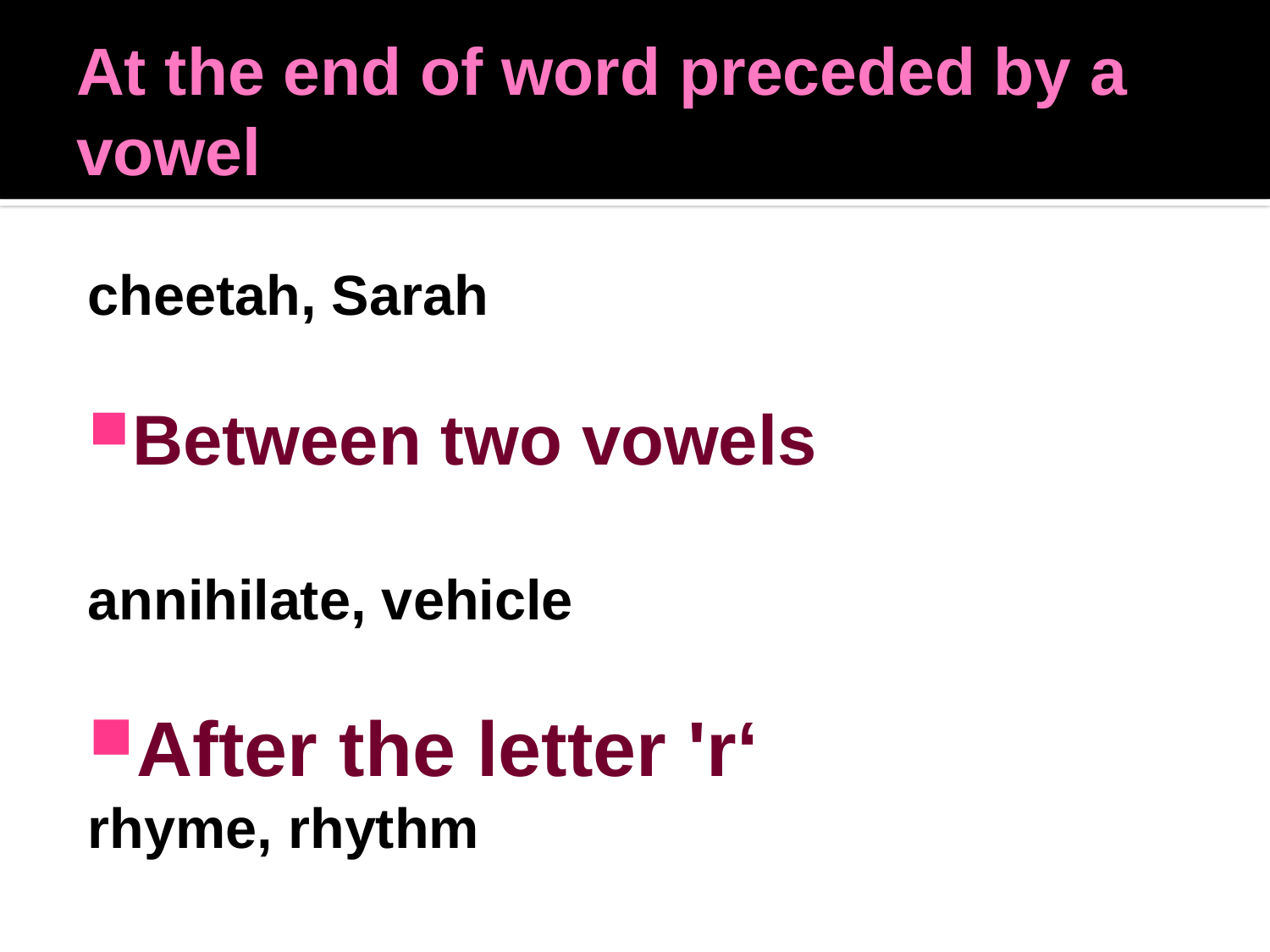

# At the end of word preceded by a vowel
cheetah, Sarah

Between two vowels

annihilate, vehicle

After the letter 'r‘
rhyme, rhythm